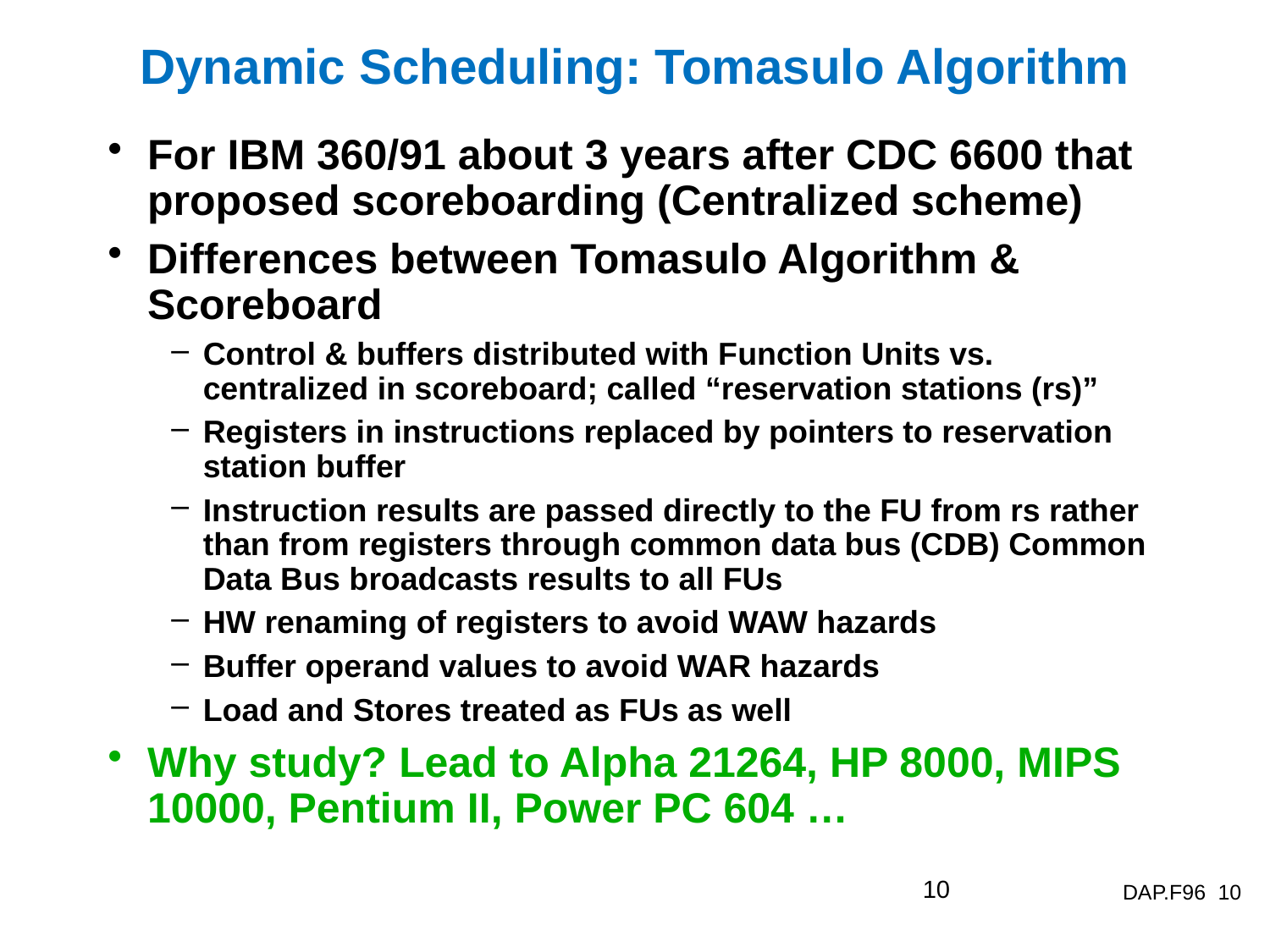

# Dynamic Scheduling: Tomasulo Algorithm
For IBM 360/91 about 3 years after CDC 6600 that proposed scoreboarding (Centralized scheme)
Differences between Tomasulo Algorithm & Scoreboard
Control & buffers distributed with Function Units vs. centralized in scoreboard; called “reservation stations (rs)”
Registers in instructions replaced by pointers to reservation station buffer
Instruction results are passed directly to the FU from rs rather than from registers through common data bus (CDB) Common Data Bus broadcasts results to all FUs
HW renaming of registers to avoid WAW hazards
Buffer operand values to avoid WAR hazards
Load and Stores treated as FUs as well
Why study? Lead to Alpha 21264, HP 8000, MIPS 10000, Pentium II, Power PC 604 …
10